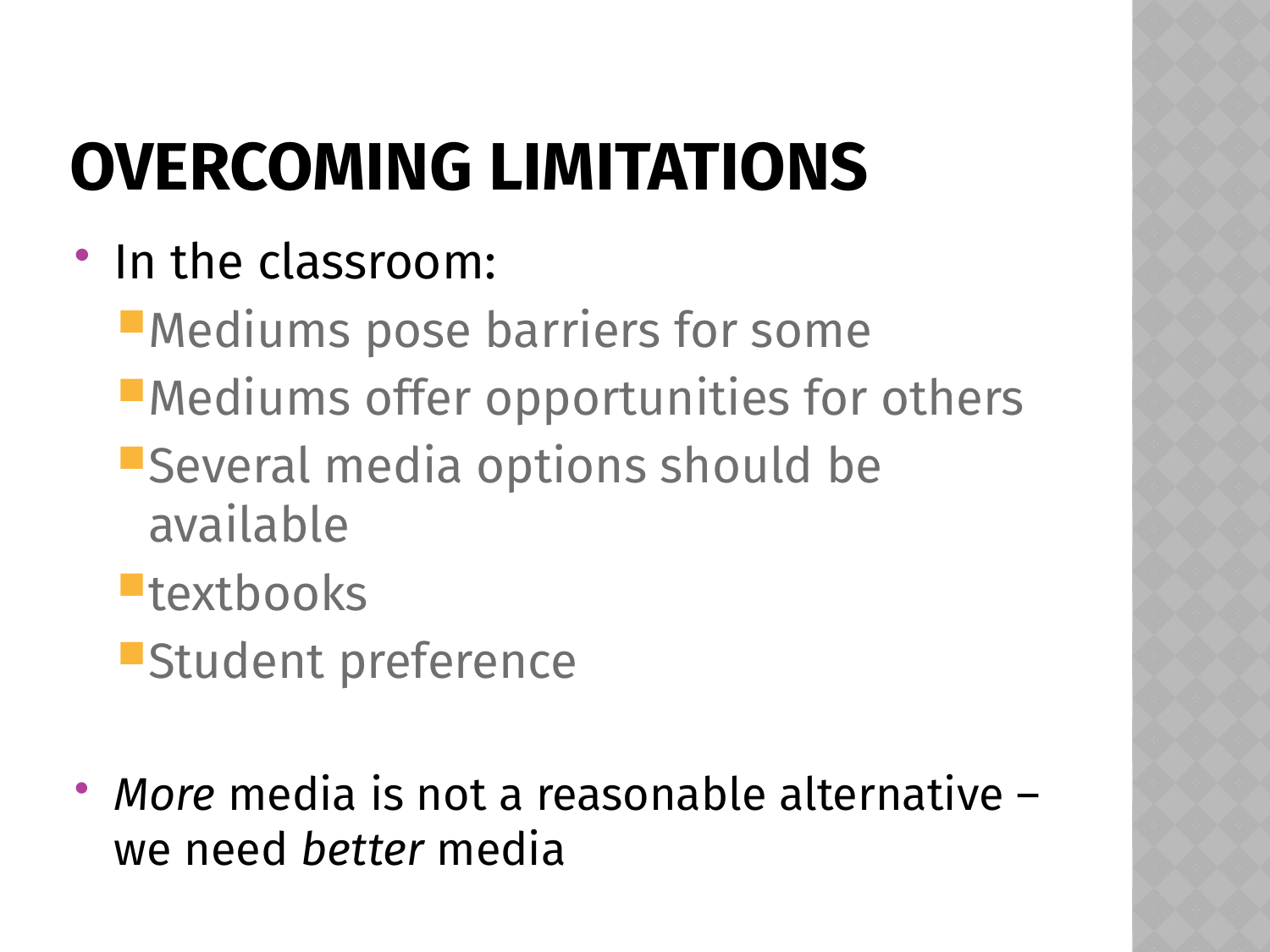

# Overcoming Limitations
In the classroom:
Mediums pose barriers for some
Mediums offer opportunities for others
Several media options should be available
textbooks
Student preference

More media is not a reasonable alternative – we need better media